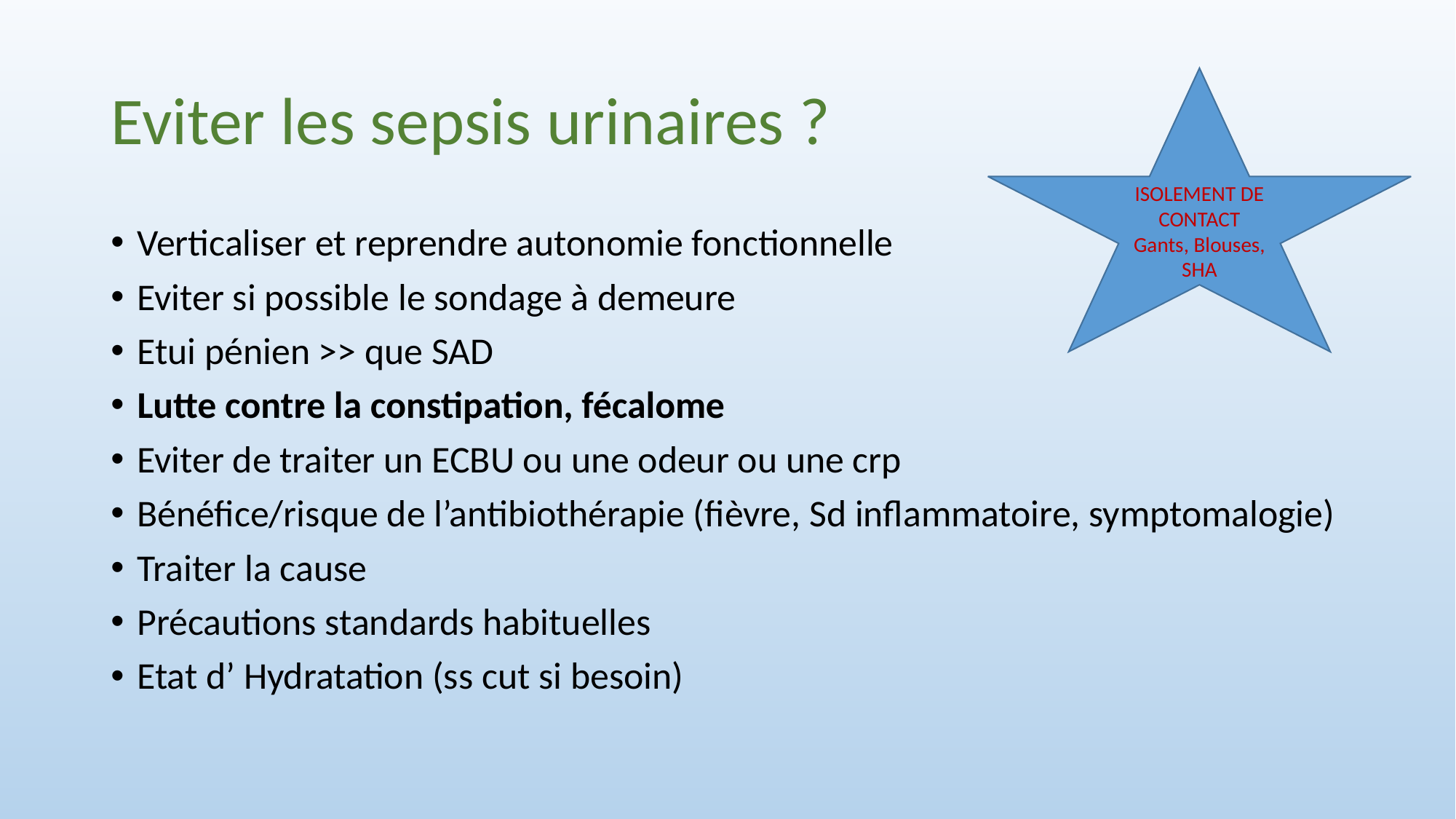

# Eviter les sepsis urinaires ?
ISOLEMENT DE CONTACT
Gants, Blouses,
SHA
Verticaliser et reprendre autonomie fonctionnelle
Eviter si possible le sondage à demeure
Etui pénien >> que SAD
Lutte contre la constipation, fécalome
Eviter de traiter un ECBU ou une odeur ou une crp
Bénéfice/risque de l’antibiothérapie (fièvre, Sd inflammatoire, symptomalogie)
Traiter la cause
Précautions standards habituelles
Etat d’ Hydratation (ss cut si besoin)